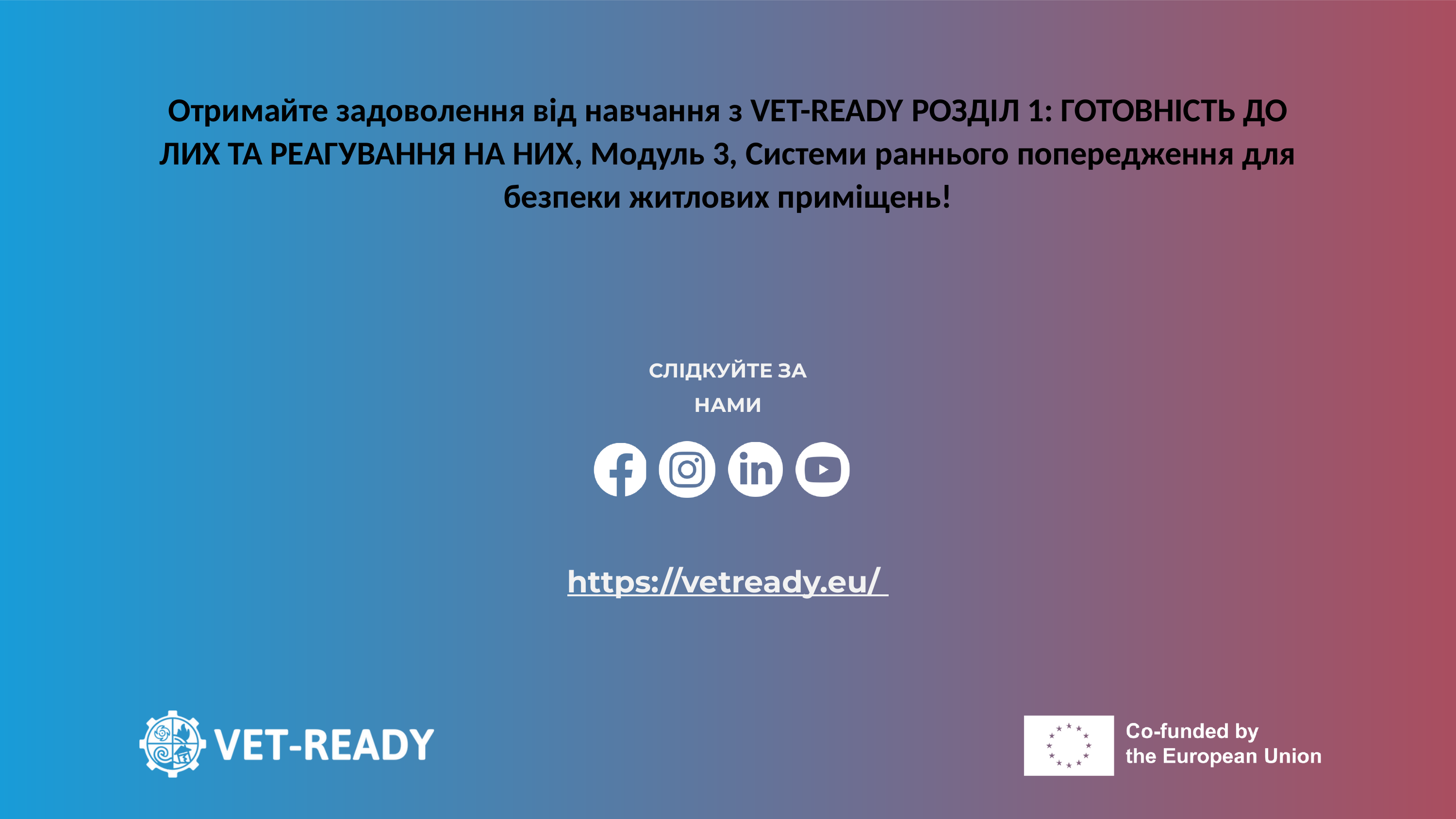

Отримайте задоволення від навчання з VET-READY РОЗДІЛ 1: ГОТОВНІСТЬ ДО ЛИХ ТА РЕАГУВАННЯ НА НИХ, Модуль 3, Системи раннього попередження для безпеки житлових приміщень!
СЛІДКУЙТЕ ЗА НАМИ

https://vetready.eu/